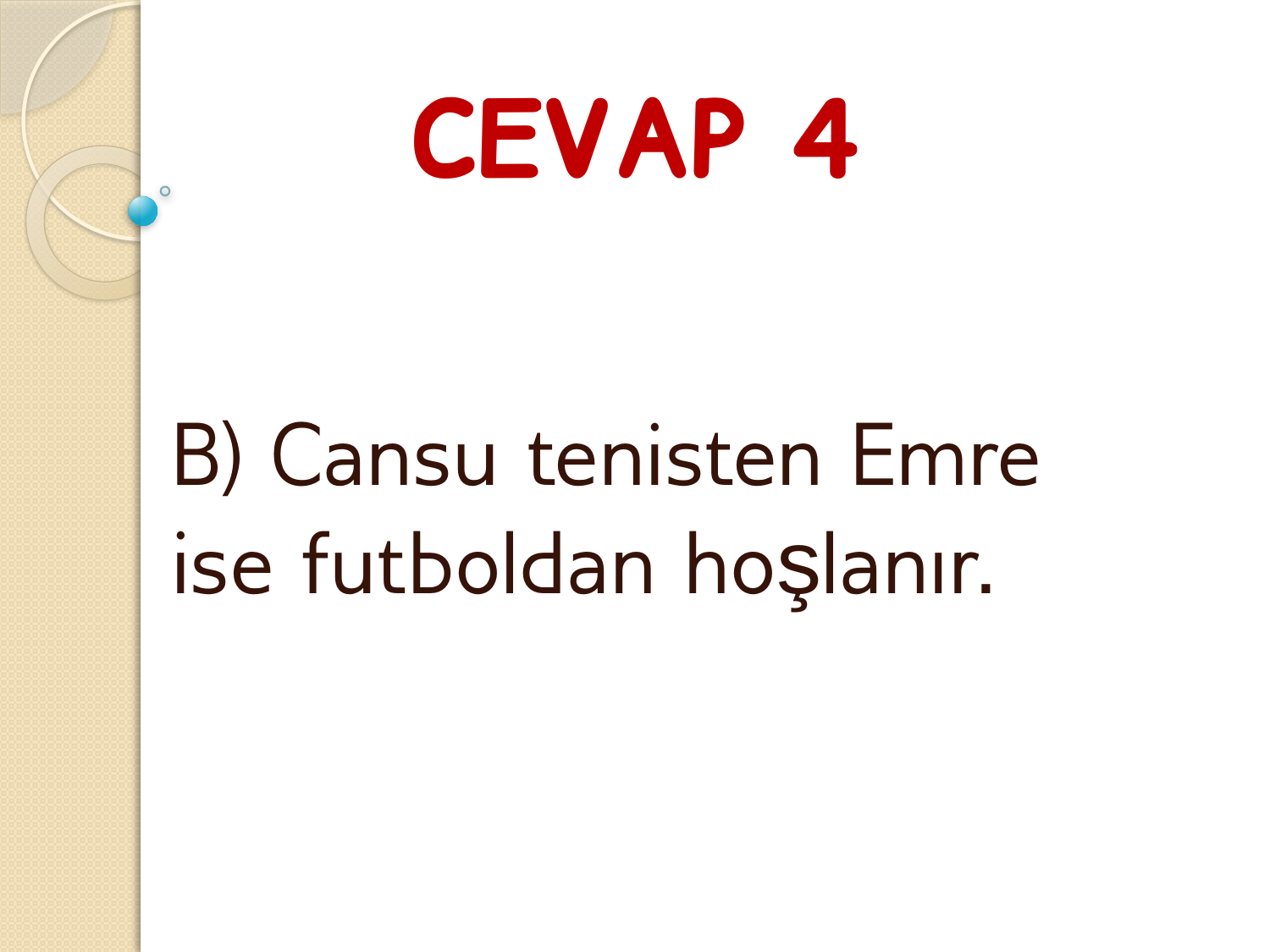

# CEVAP 4
B) Cansu tenisten Emre ise futboldan hoşlanır.